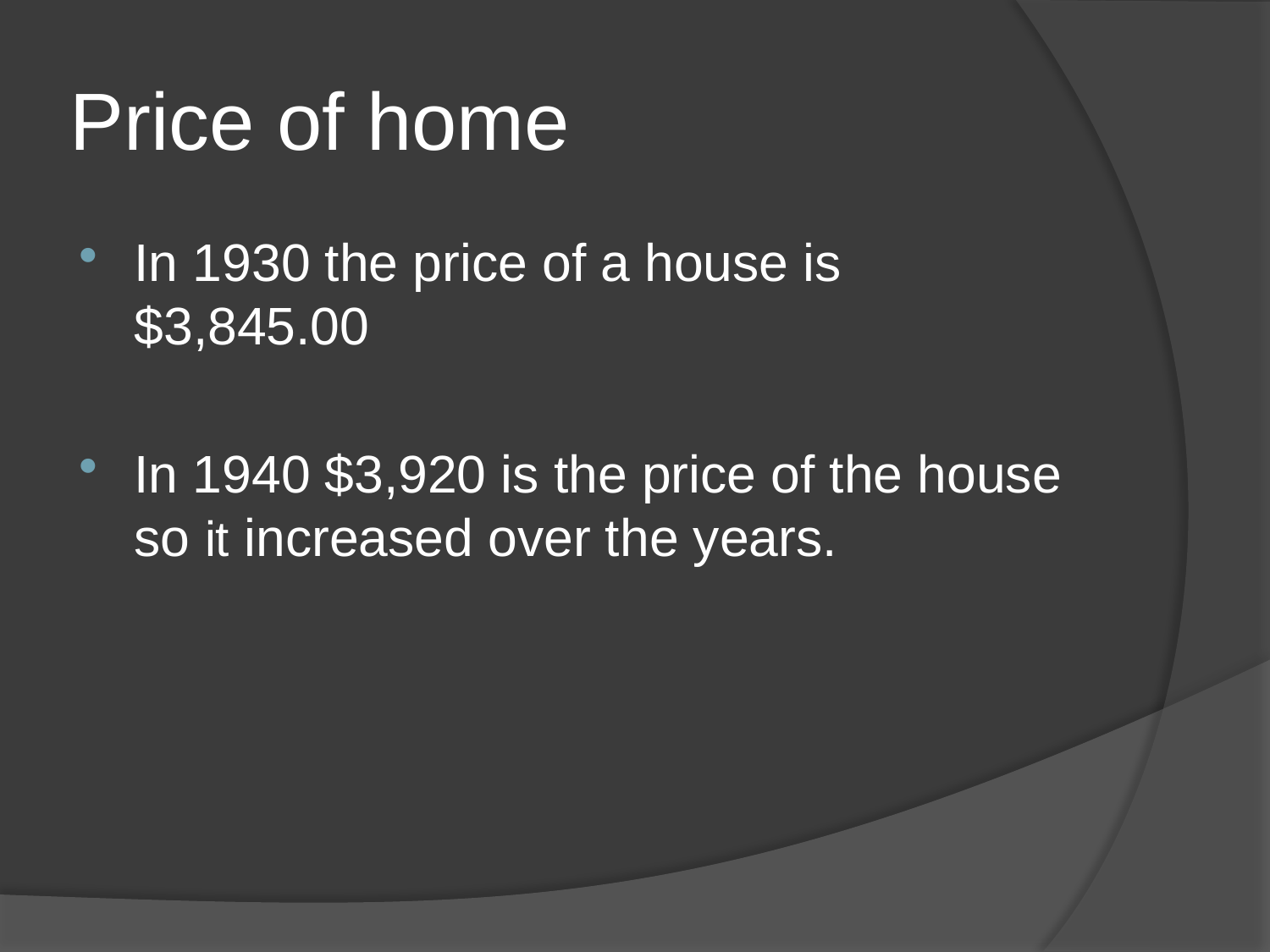

# Price of home
In 1930 the price of a house is $3,845.00

In 1940 $3,920 is the price of the house so it increased over the years.